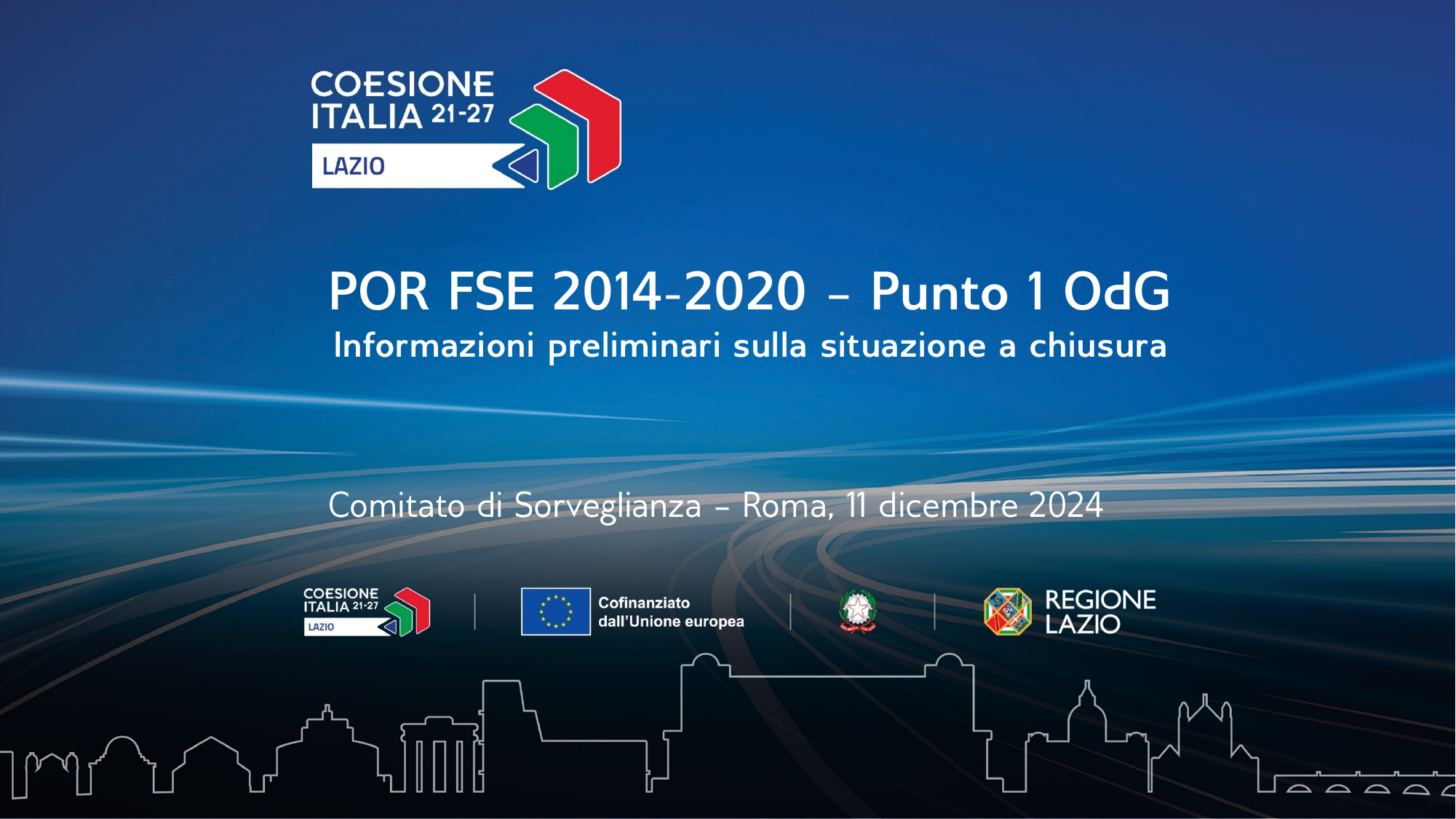

POR FSE 2014-2020 – Punto 1 OdG
Informazioni preliminari sulla situazione a chiusura

Comitato di Sorveglianza – Roma, 11 dicembre 2024